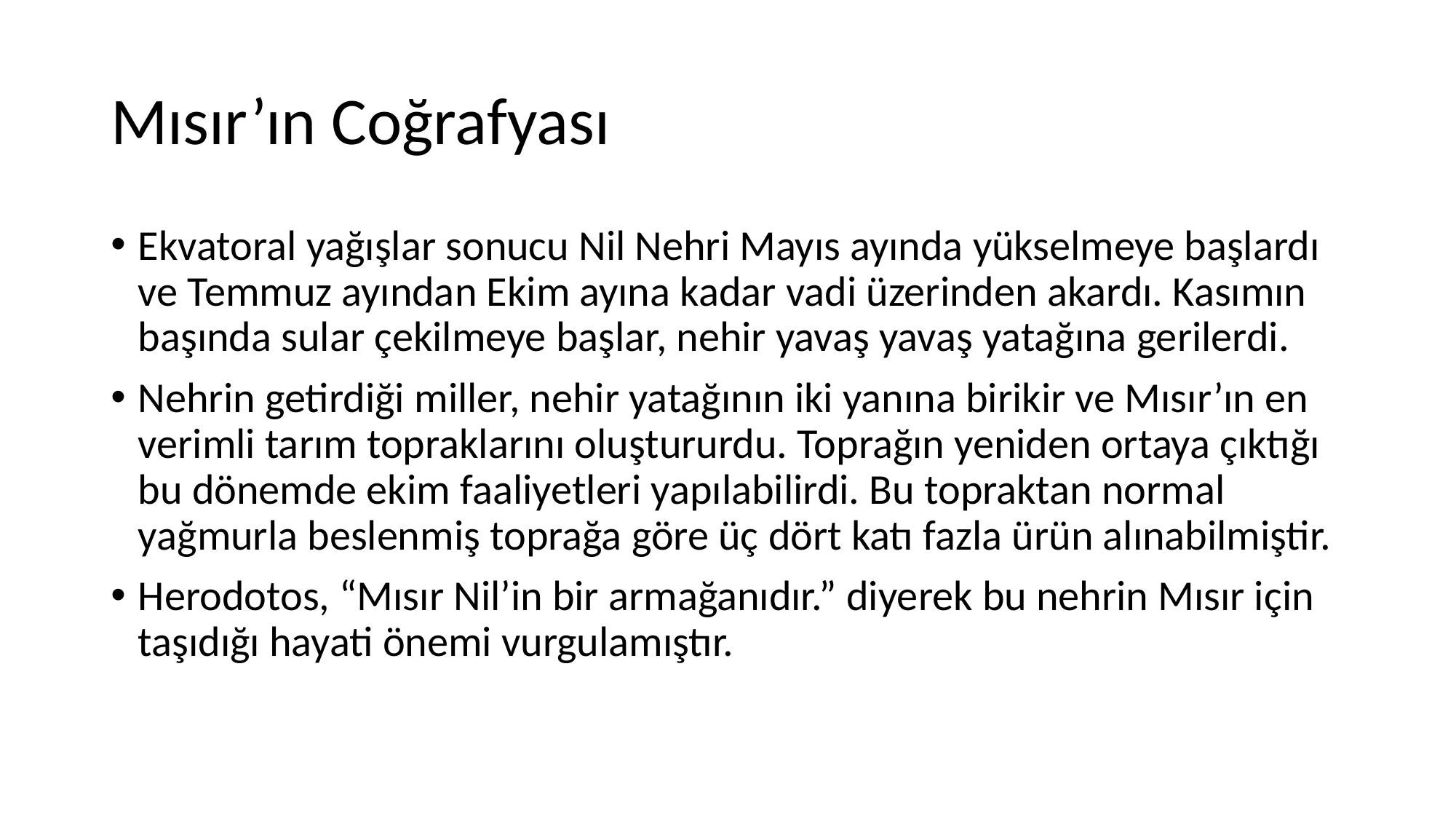

# Mısır’ın Coğrafyası
Ekvatoral yağışlar sonucu Nil Nehri Mayıs ayında yükselmeye başlardı ve Temmuz ayından Ekim ayına kadar vadi üzerinden akardı. Kasımın başında sular çekilmeye başlar, nehir yavaş yavaş yatağına gerilerdi.
Nehrin getirdiği miller, nehir yatağının iki yanına birikir ve Mısır’ın en verimli tarım topraklarını oluştururdu. Toprağın yeniden ortaya çıktığı bu dönemde ekim faaliyetleri yapılabilirdi. Bu topraktan normal yağmurla beslenmiş toprağa göre üç dört katı fazla ürün alınabilmiştir.
Herodotos, “Mısır Nil’in bir armağanıdır.” diyerek bu nehrin Mısır için taşıdığı hayati önemi vurgulamıştır.